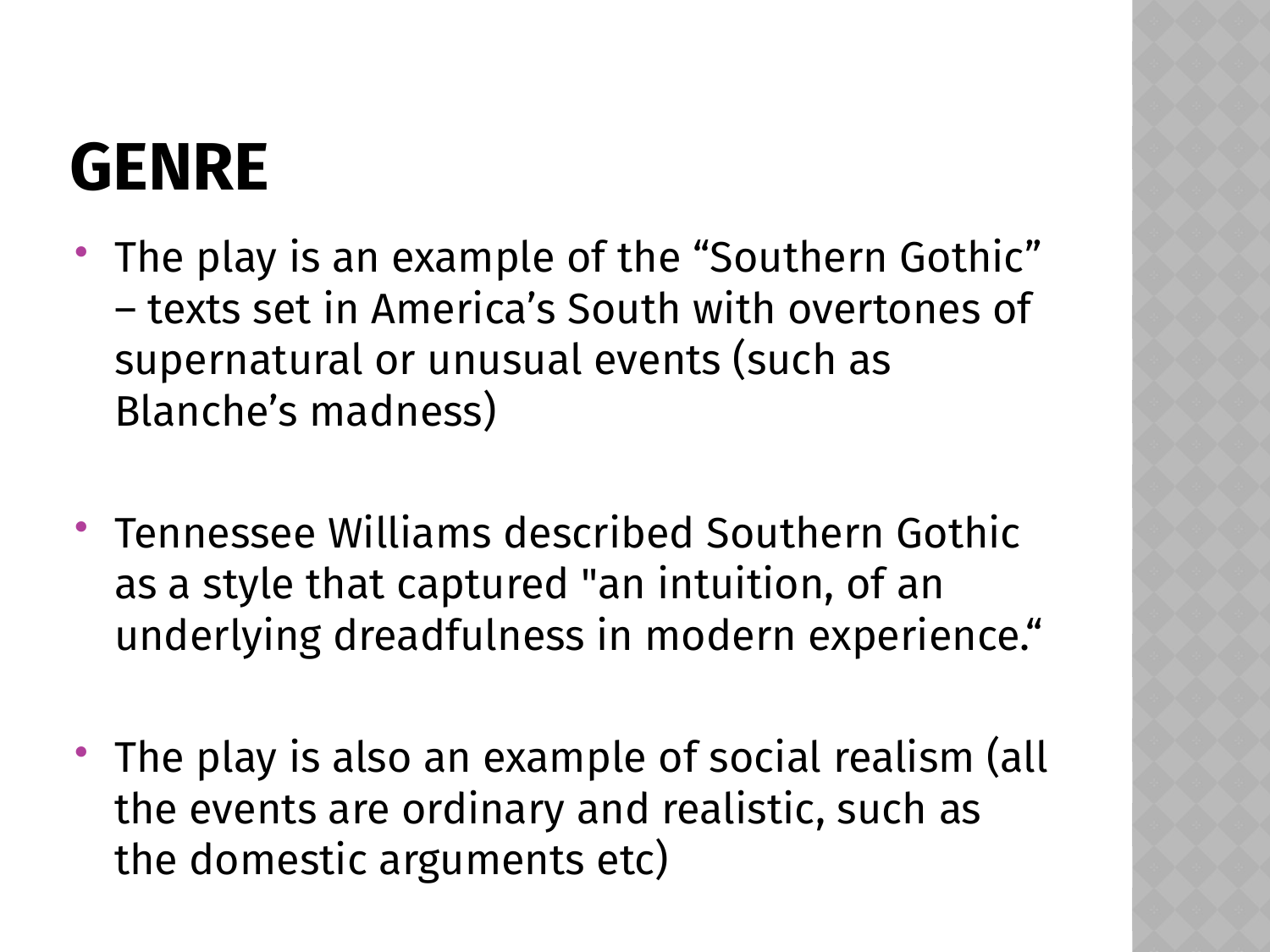

# Genre
The play is an example of the “Southern Gothic” – texts set in America’s South with overtones of supernatural or unusual events (such as Blanche’s madness)

Tennessee Williams described Southern Gothic as a style that captured "an intuition, of an underlying dreadfulness in modern experience.“

The play is also an example of social realism (all the events are ordinary and realistic, such as the domestic arguments etc)